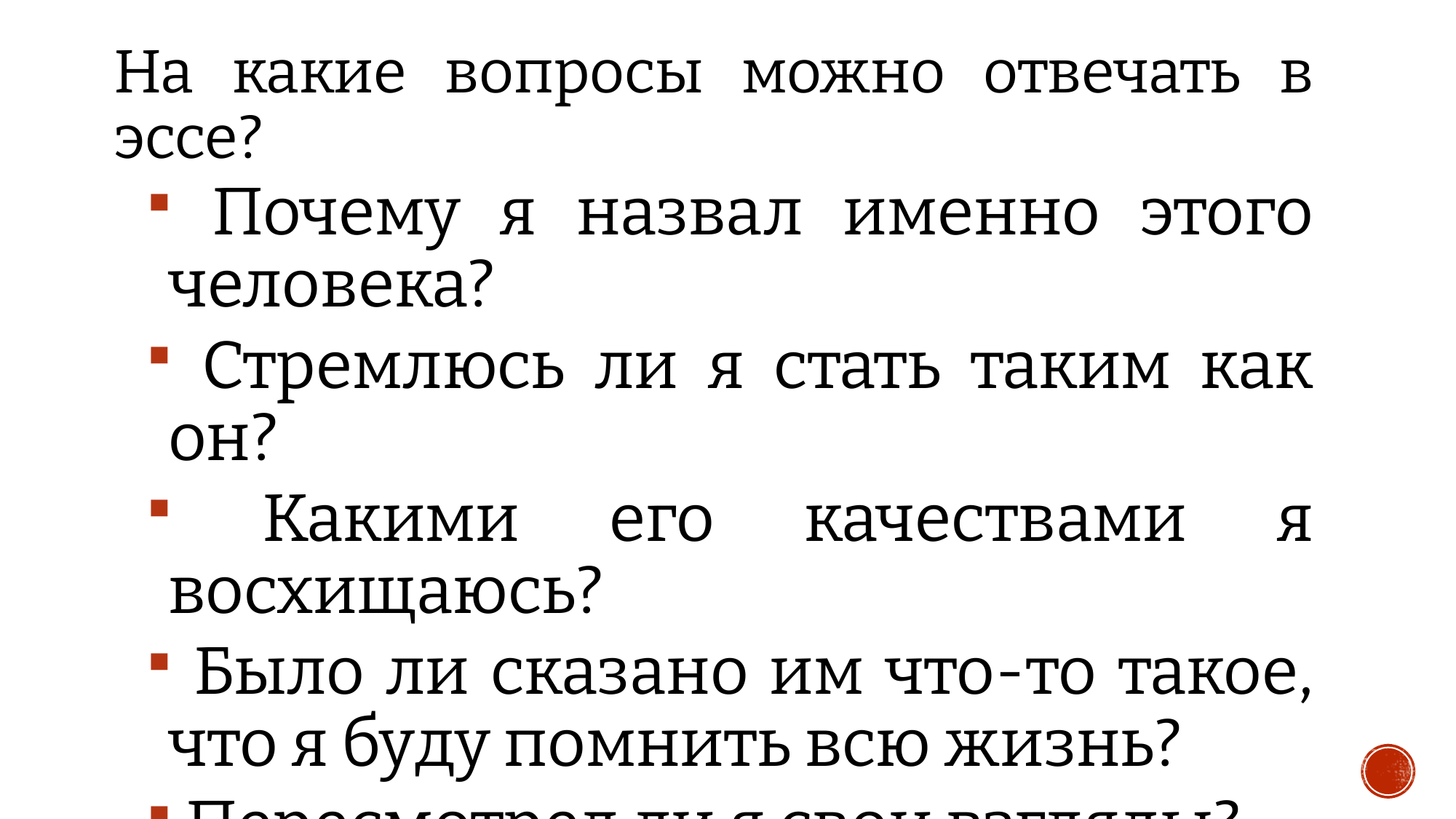

На какие вопросы можно отвечать в эссе?
 Почему я назвал именно этого человека?
 Стремлюсь ли я стать таким как он?
 Какими его качествами я восхищаюсь?
 Было ли сказано им что-то такое, что я буду помнить всю жизнь?
 Пересмотрел ли я свои взгляды?